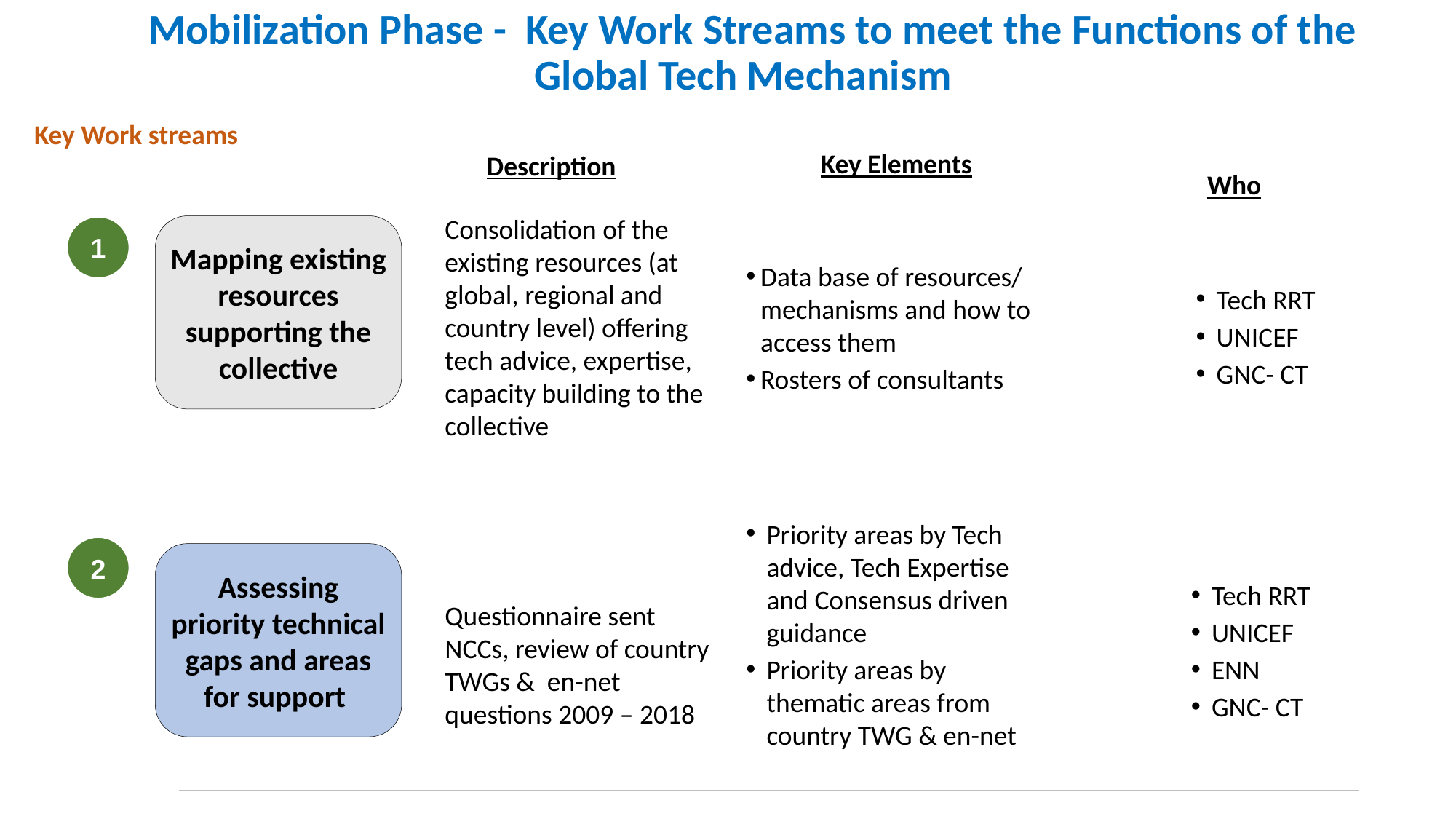

# Mobilization Phase -  Key Work Streams to meet the Functions of the Global Tech Mechanism
Key Work streams
Key Elements
Description
Who
Consolidation of the existing resources (at global, regional and country level) offering tech advice, expertise, capacity building to the collective
Data base of resources/ mechanisms and how to access them
Rosters of consultants
Tech RRT
UNICEF
GNC- CT
Mapping existing resources supporting the collective
1
Priority areas by Tech advice, Tech Expertise and Consensus driven  guidance
Priority areas by thematic areas from country TWG & en-net
Tech RRT
UNICEF
ENN
GNC- CT
2
Questionnaire sent NCCs, review of country TWGs &  en-net questions 2009 – 2018
Assessing priority technical gaps and areas for support